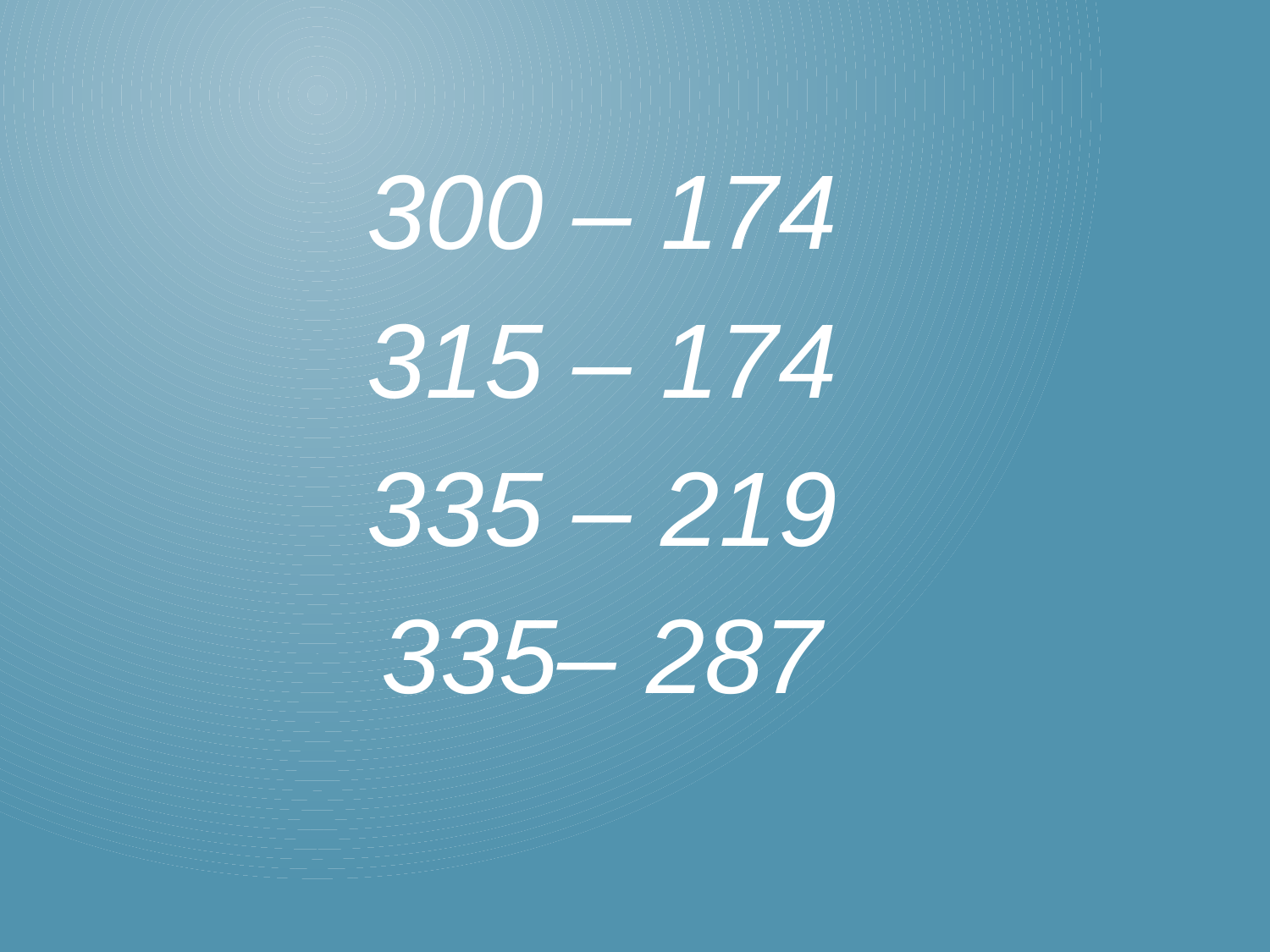

300 – 174
315 – 174
335 – 219
335– 287